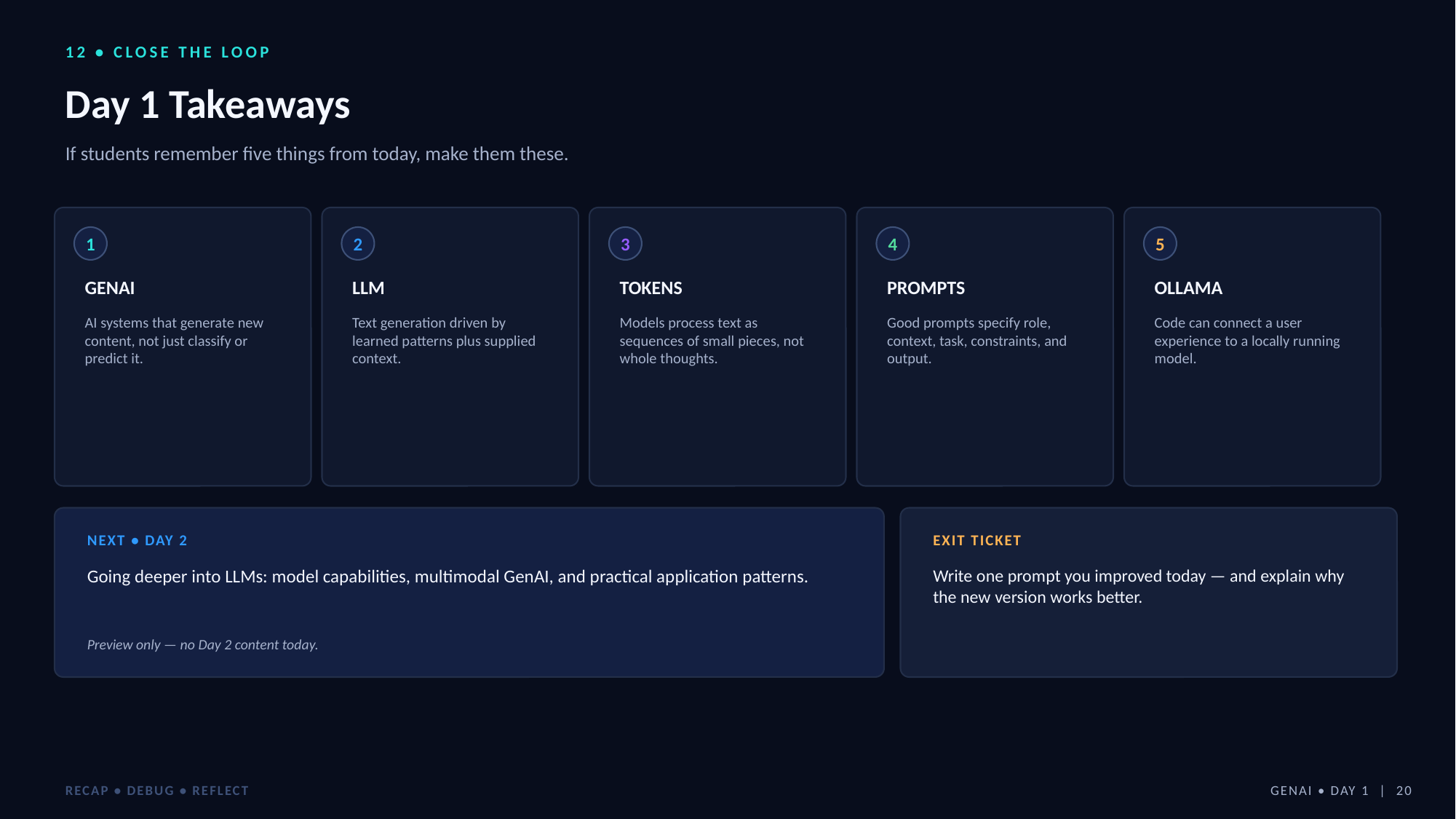

12 • CLOSE THE LOOP
Day 1 Takeaways
If students remember five things from today, make them these.

1

2

3

4

5
GENAI
LLM
TOKENS
PROMPTS
OLLAMA
AI systems that generate new content, not just classify or predict it.
Text generation driven by learned patterns plus supplied context.
Models process text as sequences of small pieces, not whole thoughts.
Good prompts specify role, context, task, constraints, and output.
Code can connect a user experience to a locally running model.

NEXT • DAY 2
EXIT TICKET
Going deeper into LLMs: model capabilities, multimodal GenAI, and practical application patterns.
Write one prompt you improved today — and explain why the new version works better.
Preview only — no Day 2 content today.
RECAP • DEBUG • REFLECT
GENAI • DAY 1  |  20